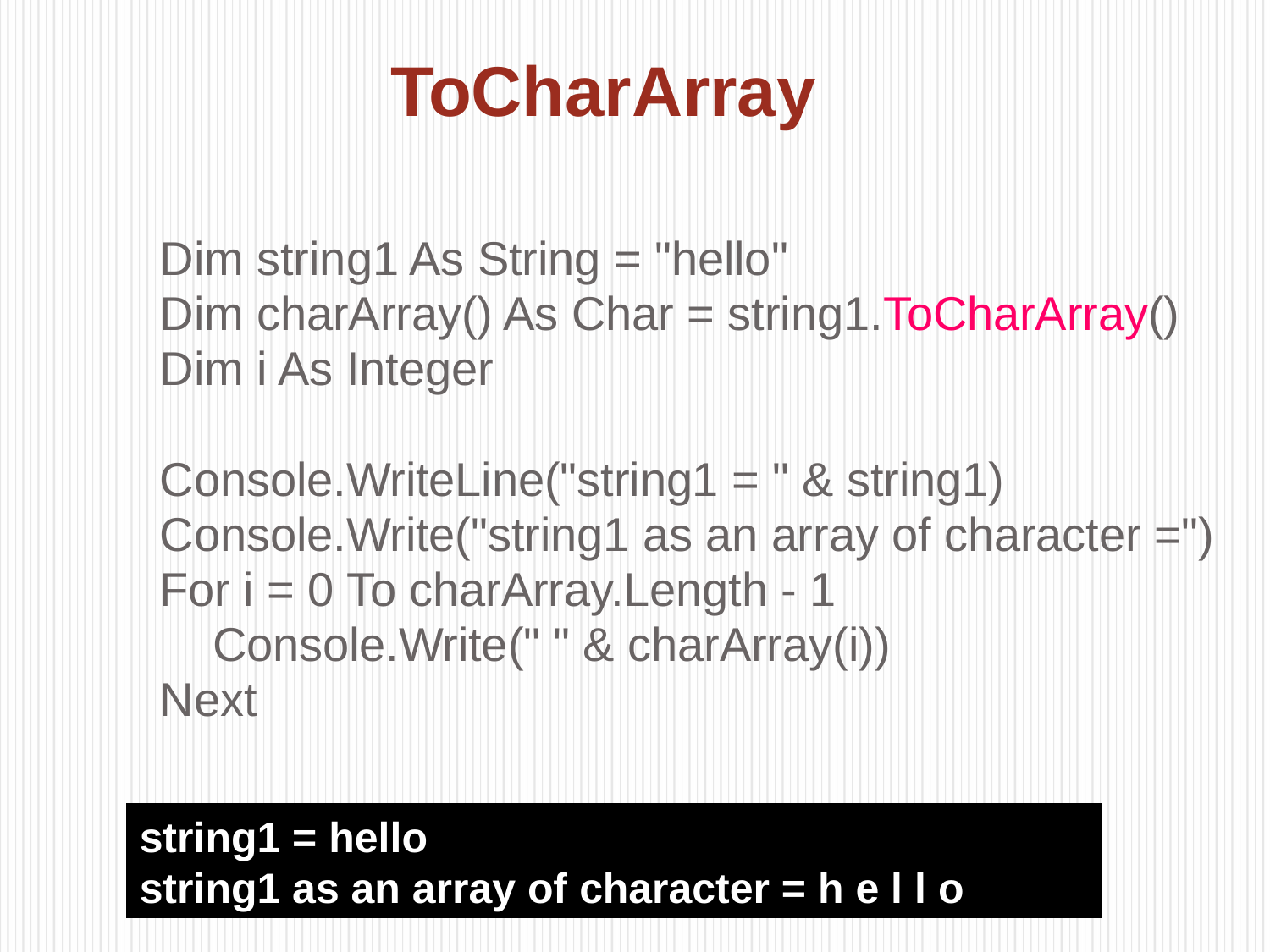

# ToCharArray
        Dim string1 As String = "hello"
        Dim charArray() As Char = string1.ToCharArray()
        Dim i As Integer

        Console.WriteLine("string1 = " & string1)
        Console.Write("string1 as an array of character =")
        For i = 0 To charArray.Length - 1
            Console.Write(" " & charArray(i))
        Next
string1 = hello
string1 as an array of character = h e l l o